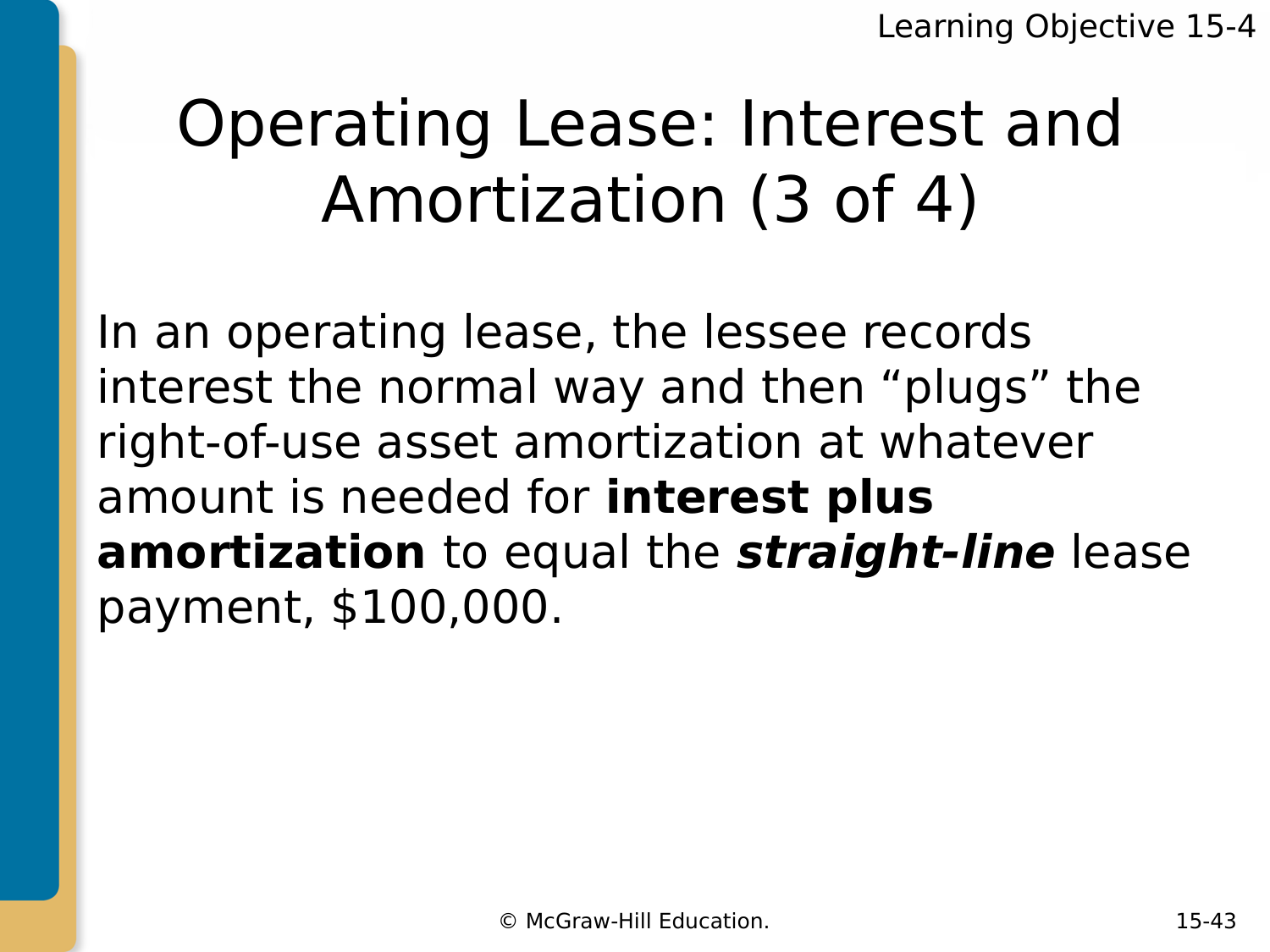

Learning Objective 15-4
# Operating Lease: Interest and Amortization (3 of 4)
In an operating lease, the lessee records interest the normal way and then “plugs” the right-of-use asset amortization at whatever amount is needed for interest plus amortization to equal the straight-line lease payment, $100,000.